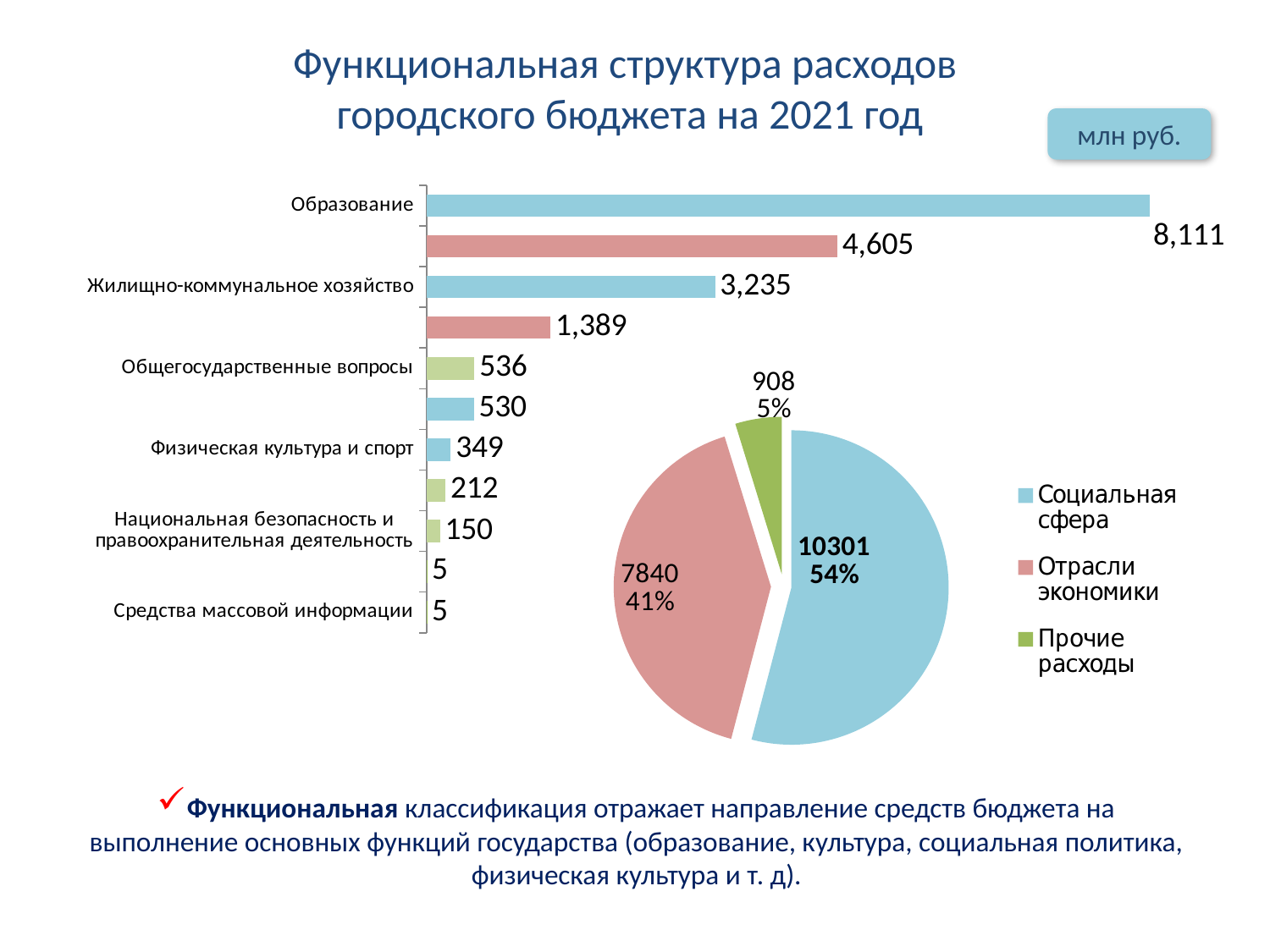

Функциональная структура расходов
городского бюджета на 2021 год
млн руб.

### Chart

| Category | Значения |
|---|---|
| Средства массовой информации | 5.0 |
| Охрана окружающей среды | 5.0 |
| Национальная безопасность и правоохранительная деятельность | 150.0 |
| Обслуживание государственного и муниципального долга | 212.0 |
| Физическая культура и спорт | 271.0 |
| Культура и кинематография | 530.0 |
| Общегосударственные вопросы | 536.0 |
| Социальная политика | 1389.0 |
| Жилищно-коммунальное хозяйство | 3235.0 |
| Национальная экономика | 4605.0 |
| Образование | 8111.0 |

### Chart

| Category | млн руб. |
|---|---|
| Социальная сфера | 10301.0 |
| Отрасли экономики | 7840.0 |
| Прочие расходы | 908.0 |
Функциональная классификация отражает направление средств бюджета на выполнение основных функций государства (образование, культура, социальная политика, физическая культура и т. д).
25